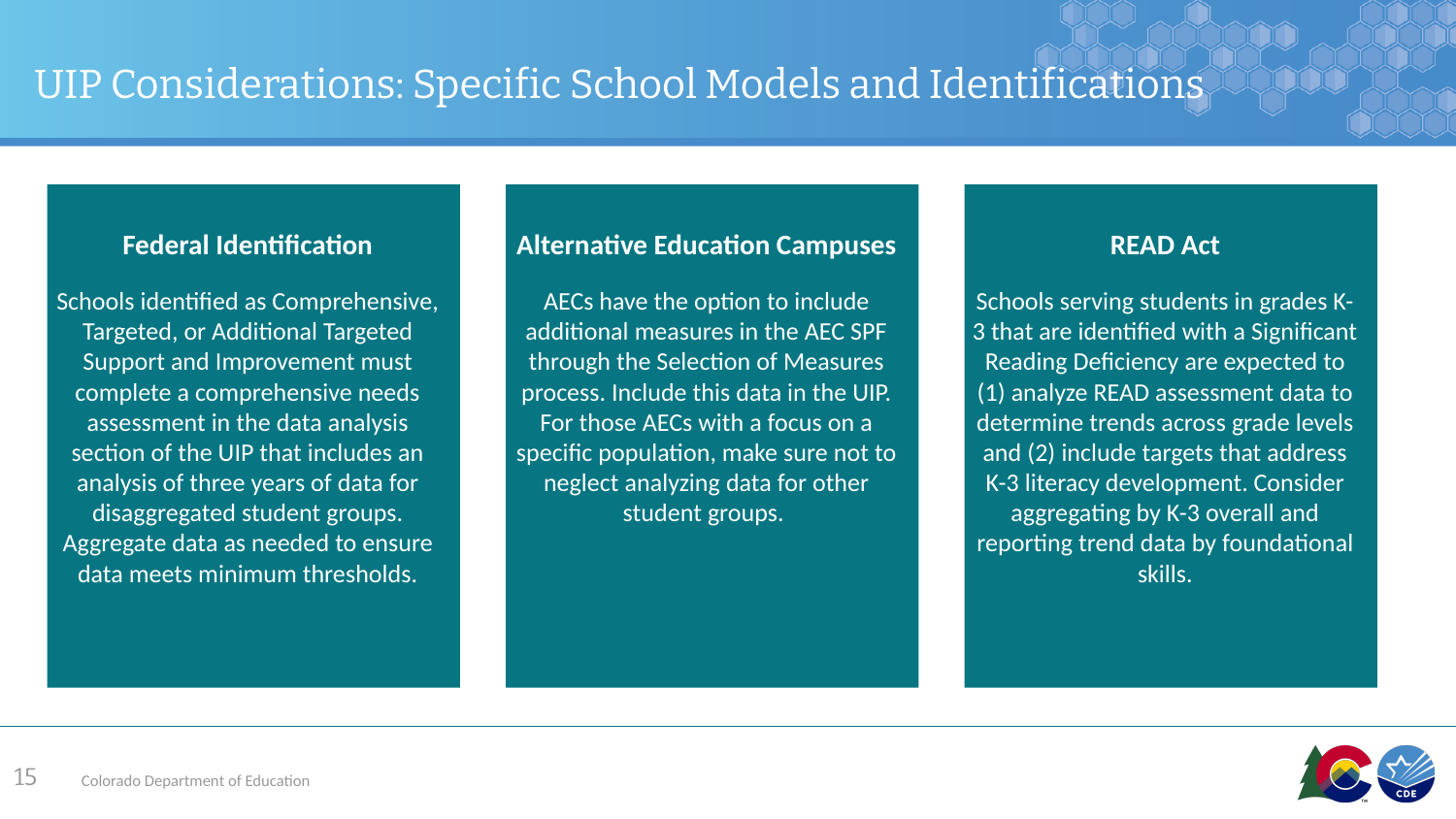

# UIP Considerations: Specific School Models and Identifications
Federal Identification
Schools identified as Comprehensive, Targeted, or Additional Targeted Support and Improvement must complete a comprehensive needs assessment in the data analysis section of the UIP that includes an analysis of three years of data for disaggregated student groups. Aggregate data as needed to ensure data meets minimum thresholds.
Alternative Education Campuses
AECs have the option to include additional measures in the AEC SPF through the Selection of Measures process. Include this data in the UIP. For those AECs with a focus on a specific population, make sure not to neglect analyzing data for other student groups.
READ Act
Schools serving students in grades K-3 that are identified with a Significant Reading Deficiency are expected to (1) analyze READ assessment data to determine trends across grade levels and (2) include targets that address K-3 literacy development. Consider aggregating by K-3 overall and reporting trend data by foundational skills.
15